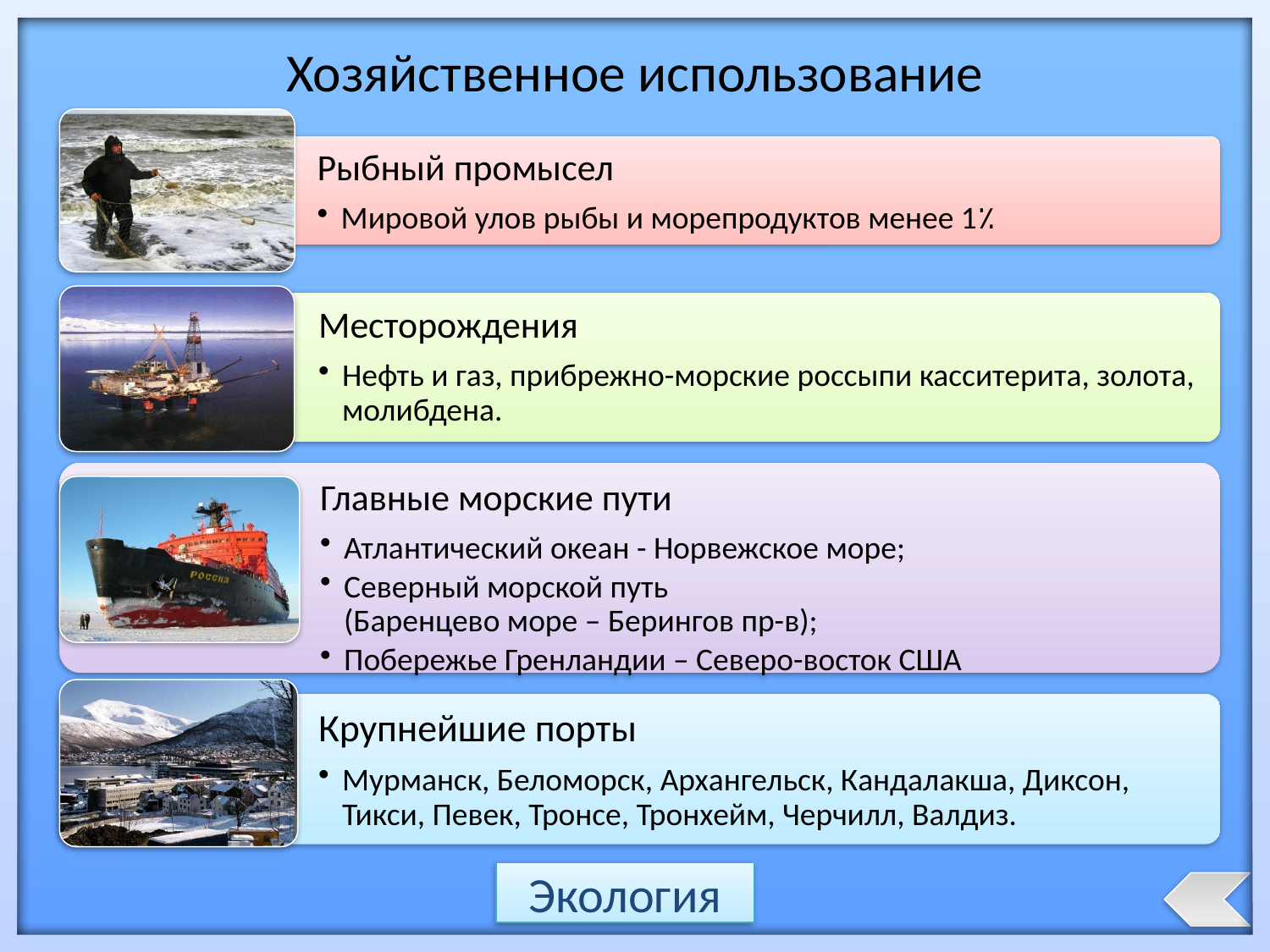

# Хозяйственное использование
Рыбный промысел
Мировой улов рыбы и морепродуктов менее 1٪
Месторождения
Нефть и газ, прибрежно-морские россыпи касситерита, золота, молибдена.
Главные морские пути
Атлантический океан - Норвежское море;
Северный морской путь                                                        (Баренцево море – Берингов пр-в);
Побережье Гренландии – Северо-восток США
Крупнейшие порты
Мурманск, Беломорск, Архангельск, Кандалакша, Диксон, Тикси, Певек, Тронсе, Тронхейм, Черчилл, Валдиз.
Экология